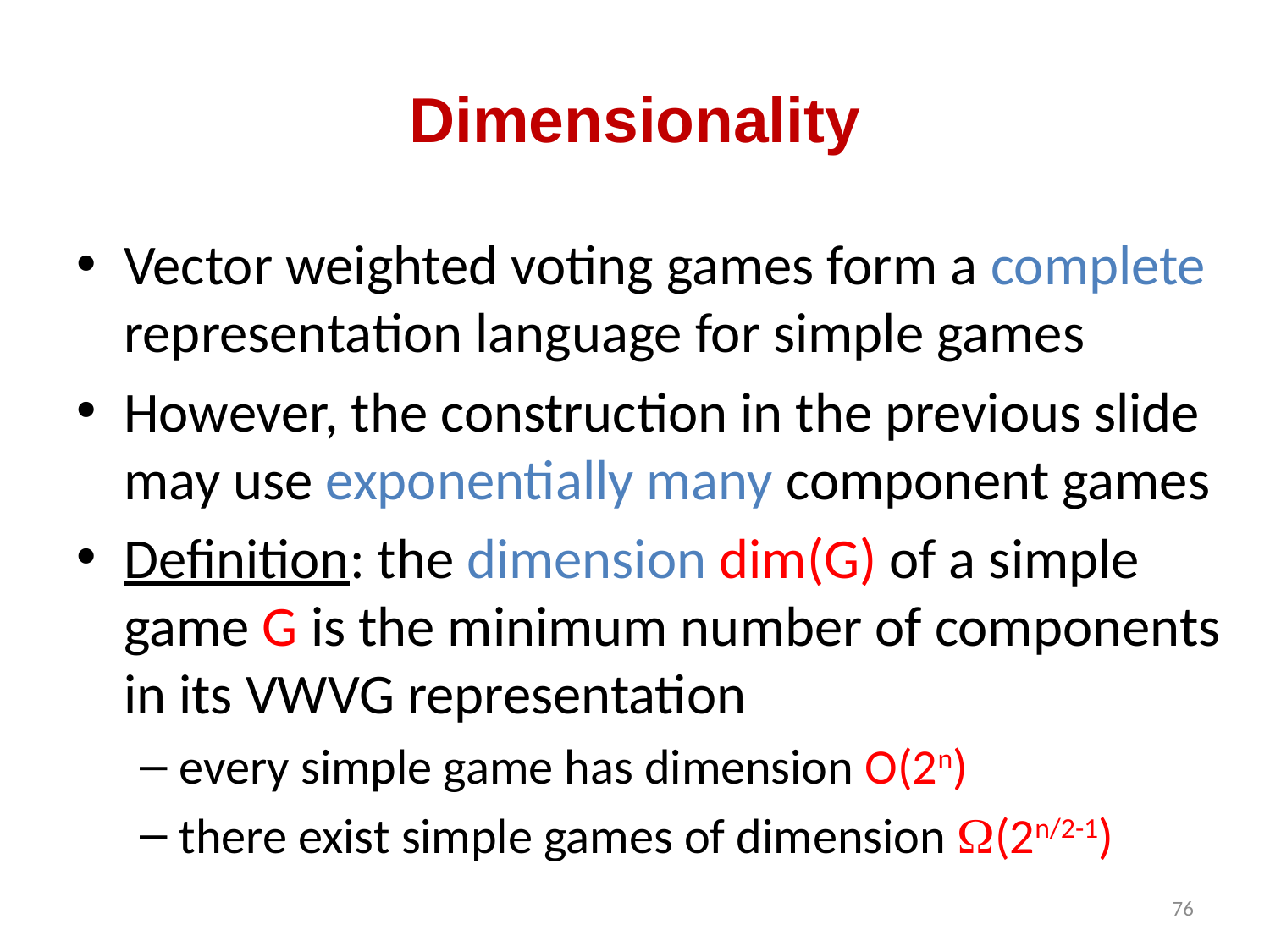

# Dimensionality
Vector weighted voting games form a complete representation language for simple games
However, the construction in the previous slide may use exponentially many component games
Definition: the dimension dim(G) of a simple game G is the minimum number of components in its VWVG representation
every simple game has dimension O(2n)
there exist simple games of dimension Ω(2n/2-1)
76